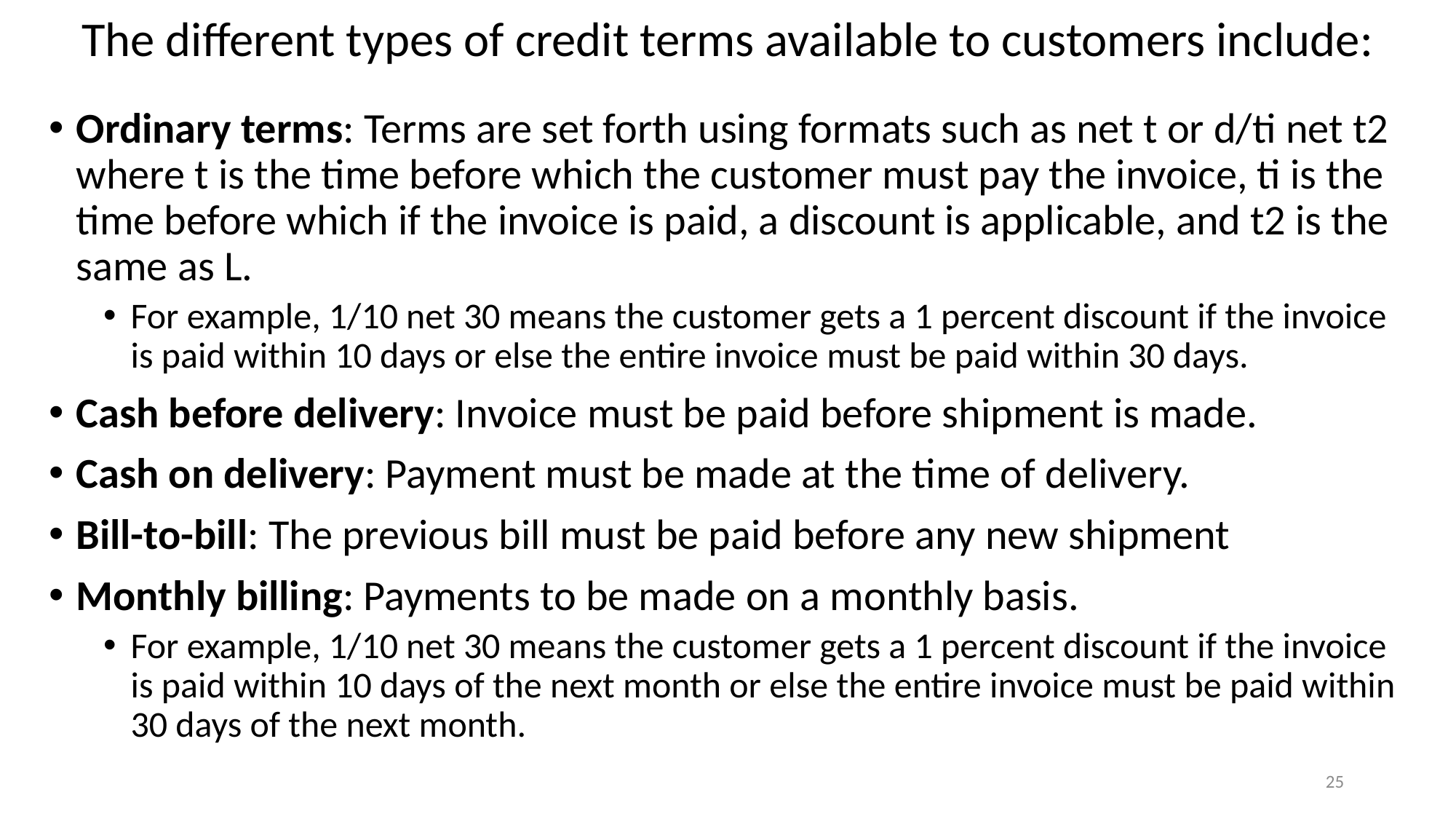

# The different types of credit terms available to customers include:
Ordinary terms: Terms are set forth using formats such as net t or d/ti net t2 where t is the time before which the customer must pay the invoice, ti is the time before which if the invoice is paid, a discount is applicable, and t2 is the same as L.
For example, 1/10 net 30 means the customer gets a 1 percent discount if the invoice is paid within 10 days or else the entire invoice must be paid within 30 days.
Cash before delivery: Invoice must be paid before shipment is made.
Cash on delivery: Payment must be made at the time of delivery.
Bill-to-bill: The previous bill must be paid before any new shipment
Monthly billing: Payments to be made on a monthly basis.
For example, 1/10 net 30 means the customer gets a 1 percent discount if the invoice is paid within 10 days of the next month or else the entire invoice must be paid within 30 days of the next month.
25